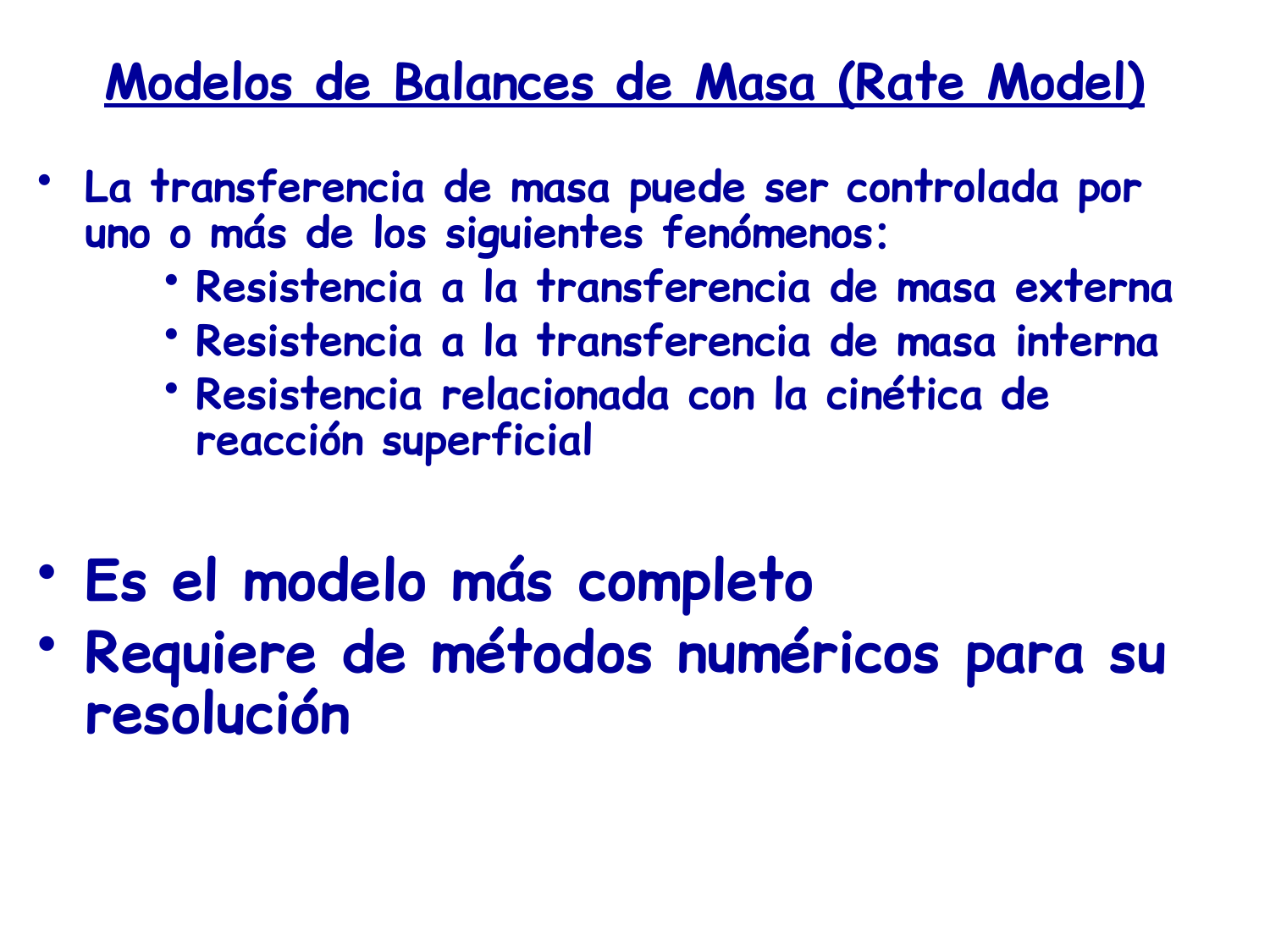

# Modelos de Balances de Masa (Rate Model)
La transferencia de masa puede ser controlada por uno o más de los siguientes fenómenos:
Resistencia a la transferencia de masa externa
Resistencia a la transferencia de masa interna
Resistencia relacionada con la cinética de reacción superficial

Es el modelo más completo
Requiere de métodos numéricos para su resolución